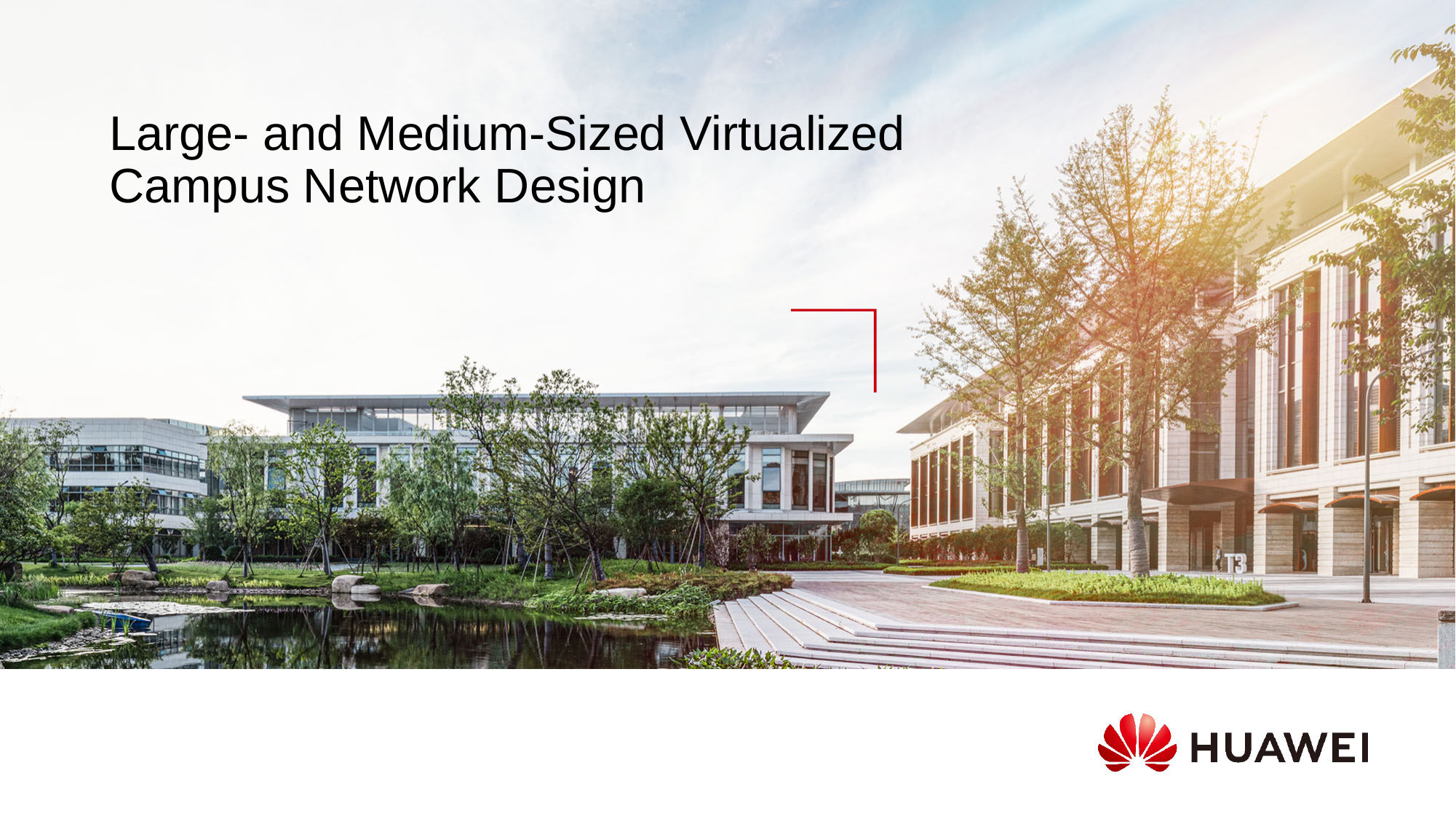

# Large- and Medium-Sized Virtualized Campus Network Design